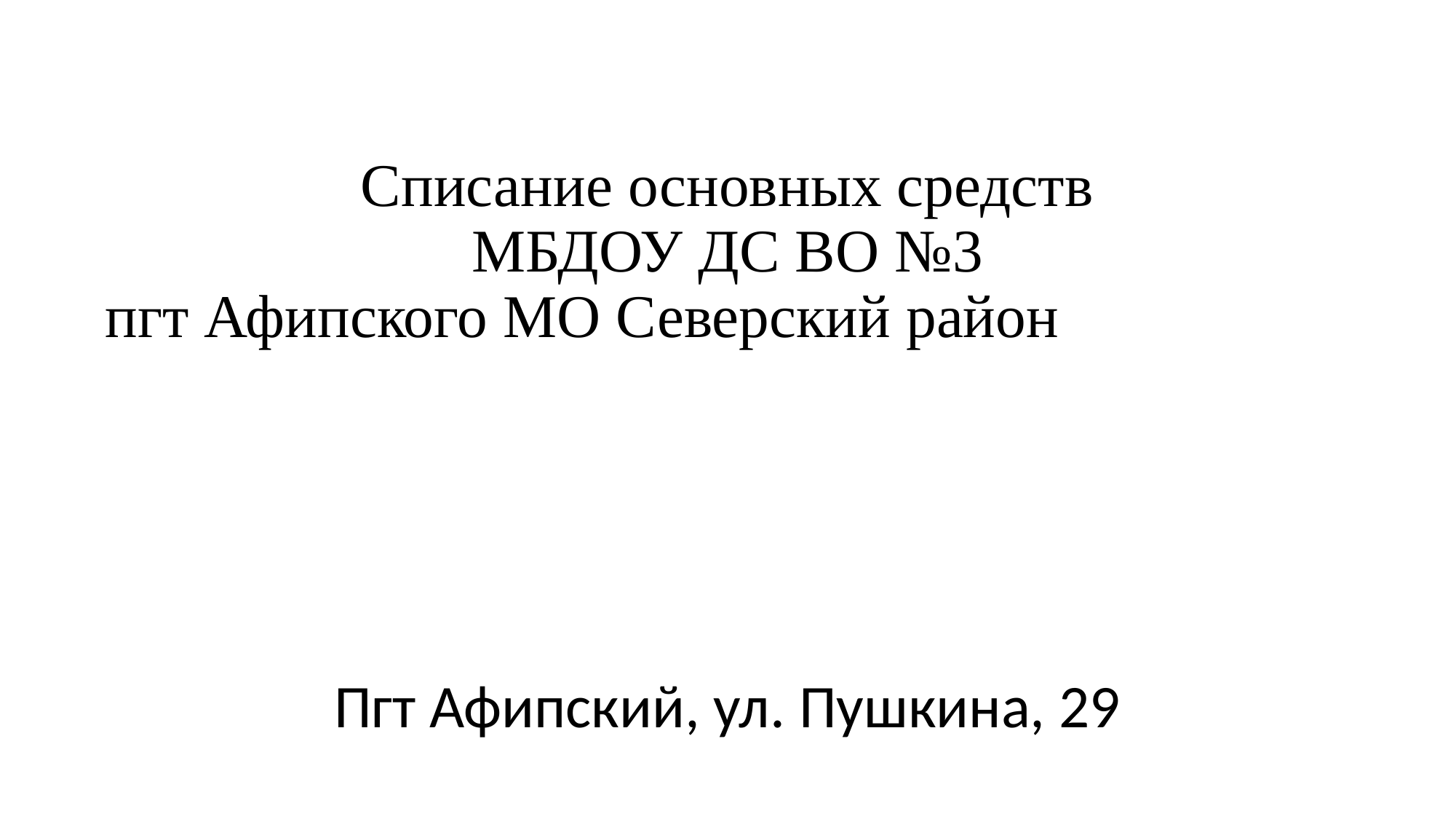

# Списание основных средств МБДОУ ДС ВО №3 пгт Афипского МО Северский район
Пгт Афипский, ул. Пушкина, 29